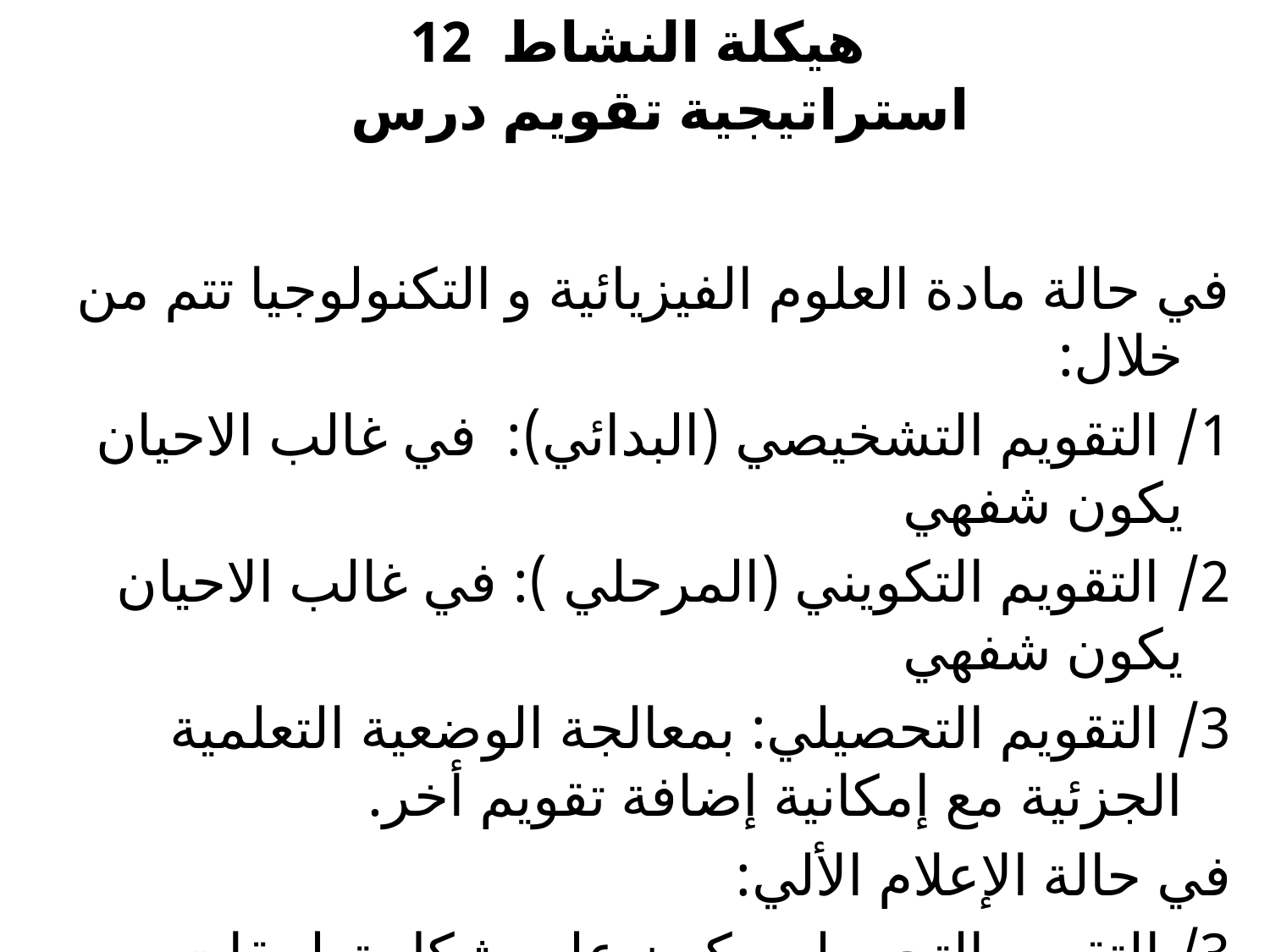

# هيكلة النشاط  12 استراتيجية تقويم درس
في حالة مادة العلوم الفيزيائية و التكنولوجيا تتم من خلال:
1/ التقويم التشخيصي (البدائي):  في غالب الاحيان يكون شفهي
2/ التقويم التكويني (المرحلي ): في غالب الاحيان يكون شفهي
3/ التقويم التحصيلي: بمعالجة الوضعية التعلمية الجزئية مع إمكانية إضافة تقويم أخر.
في حالة الإعلام الألي:
3/ التقويم التحصيلي يكون على شكل تطبيقات بالحاسوب.